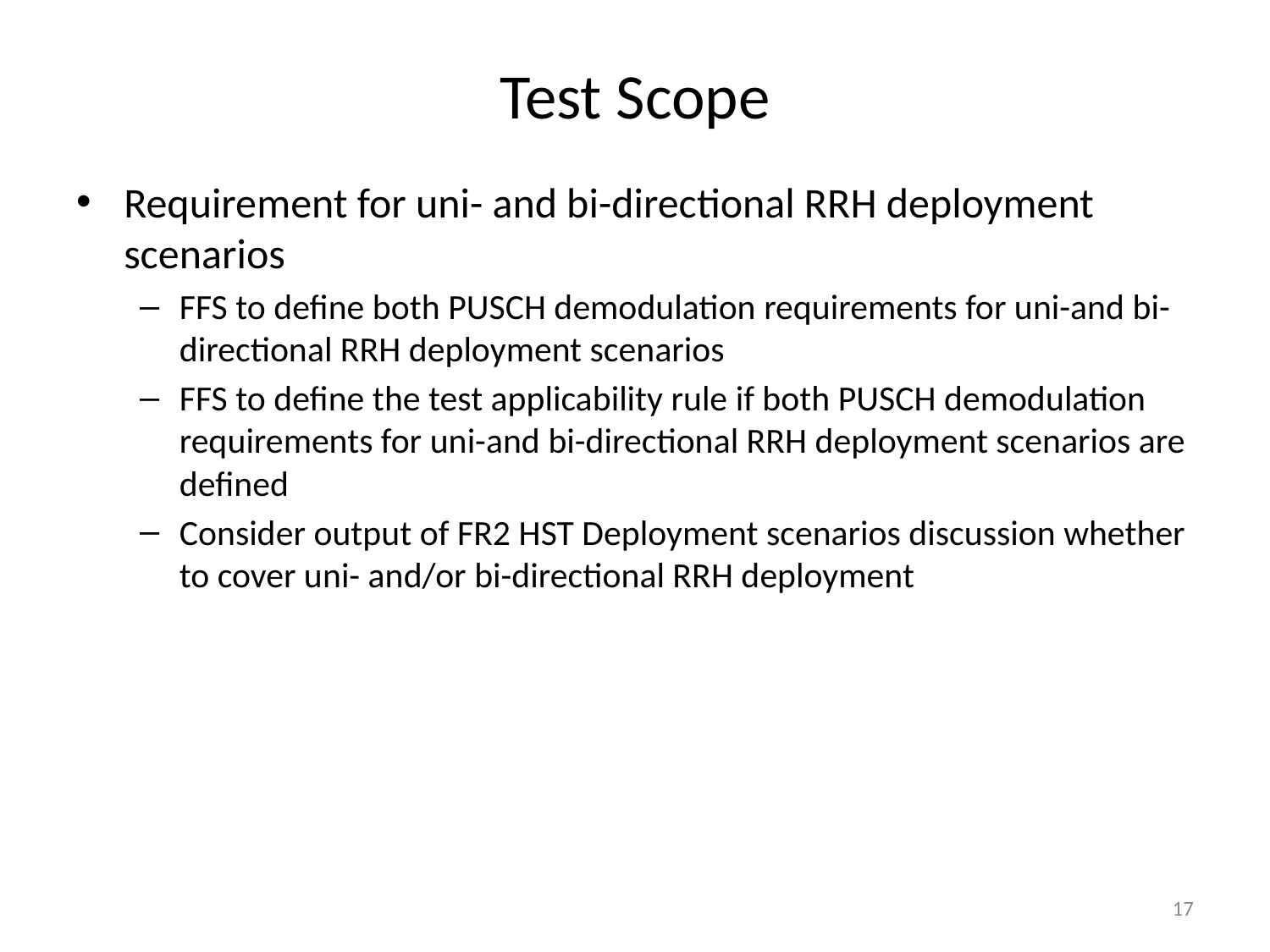

# Test Scope
Requirement for uni- and bi-directional RRH deployment scenarios
FFS to define both PUSCH demodulation requirements for uni-and bi-directional RRH deployment scenarios
FFS to define the test applicability rule if both PUSCH demodulation requirements for uni-and bi-directional RRH deployment scenarios are defined
Consider output of FR2 HST Deployment scenarios discussion whether to cover uni- and/or bi-directional RRH deployment

17